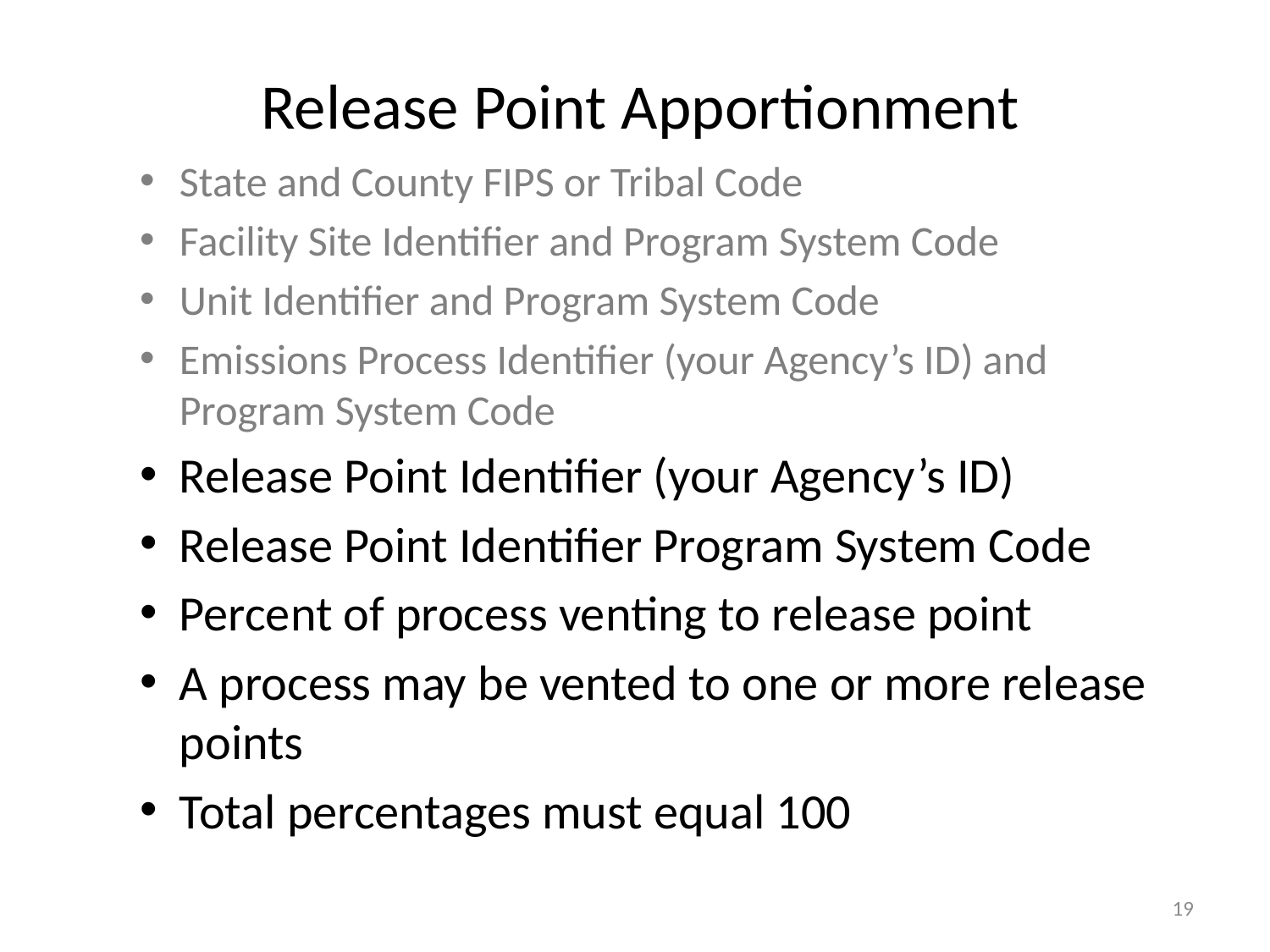

# Release Point Apportionment
State and County FIPS or Tribal Code
Facility Site Identifier and Program System Code
Unit Identifier and Program System Code
Emissions Process Identifier (your Agency’s ID) and Program System Code
Release Point Identifier (your Agency’s ID)
Release Point Identifier Program System Code
Percent of process venting to release point
A process may be vented to one or more release points
Total percentages must equal 100

19